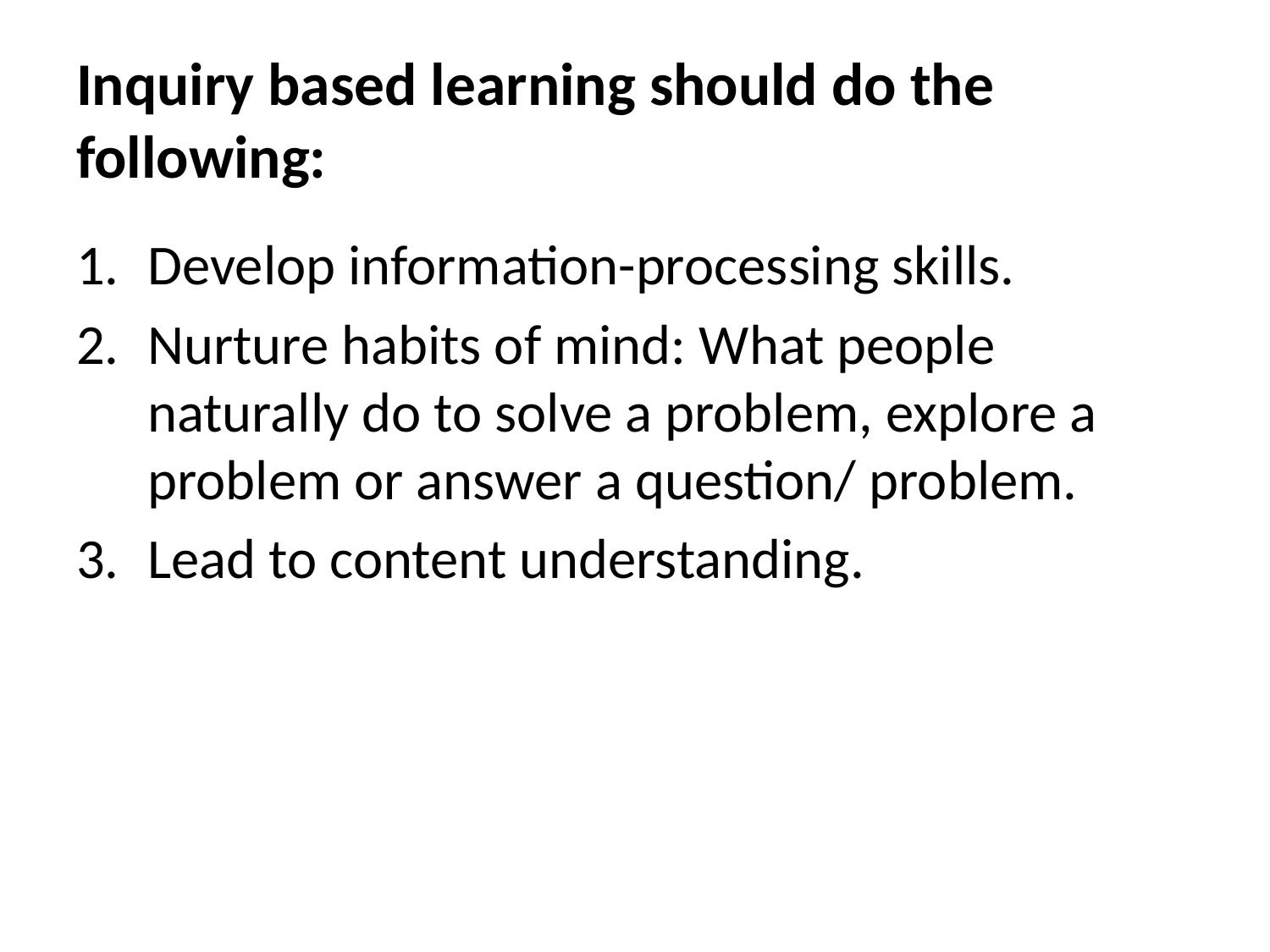

# Inquiry based learning should do the following:
Develop information-processing skills.
Nurture habits of mind: What people naturally do to solve a problem, explore a problem or answer a question/ problem.
Lead to content understanding.